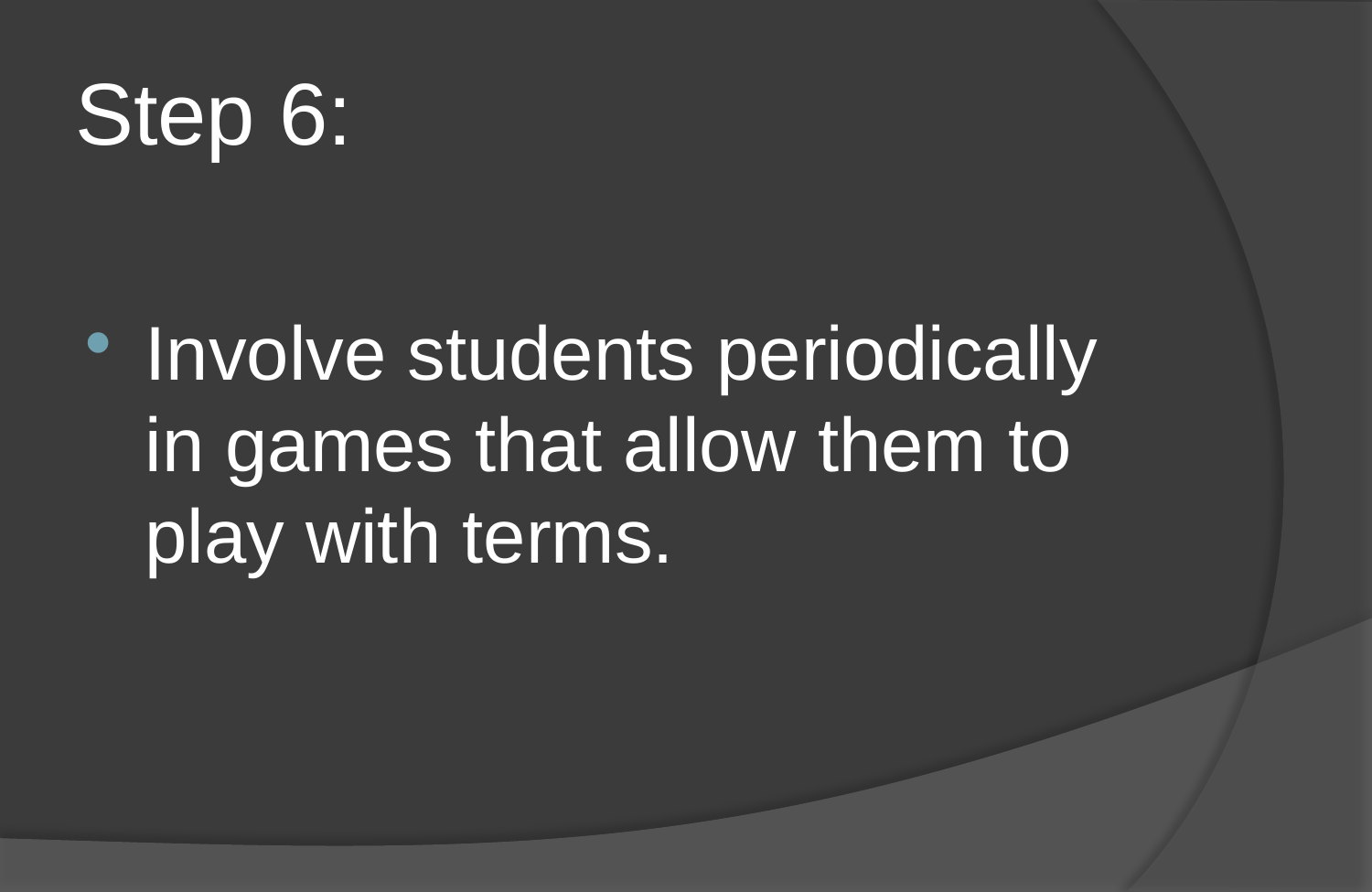

# Step 6:
Involve students periodically in games that allow them to play with terms.